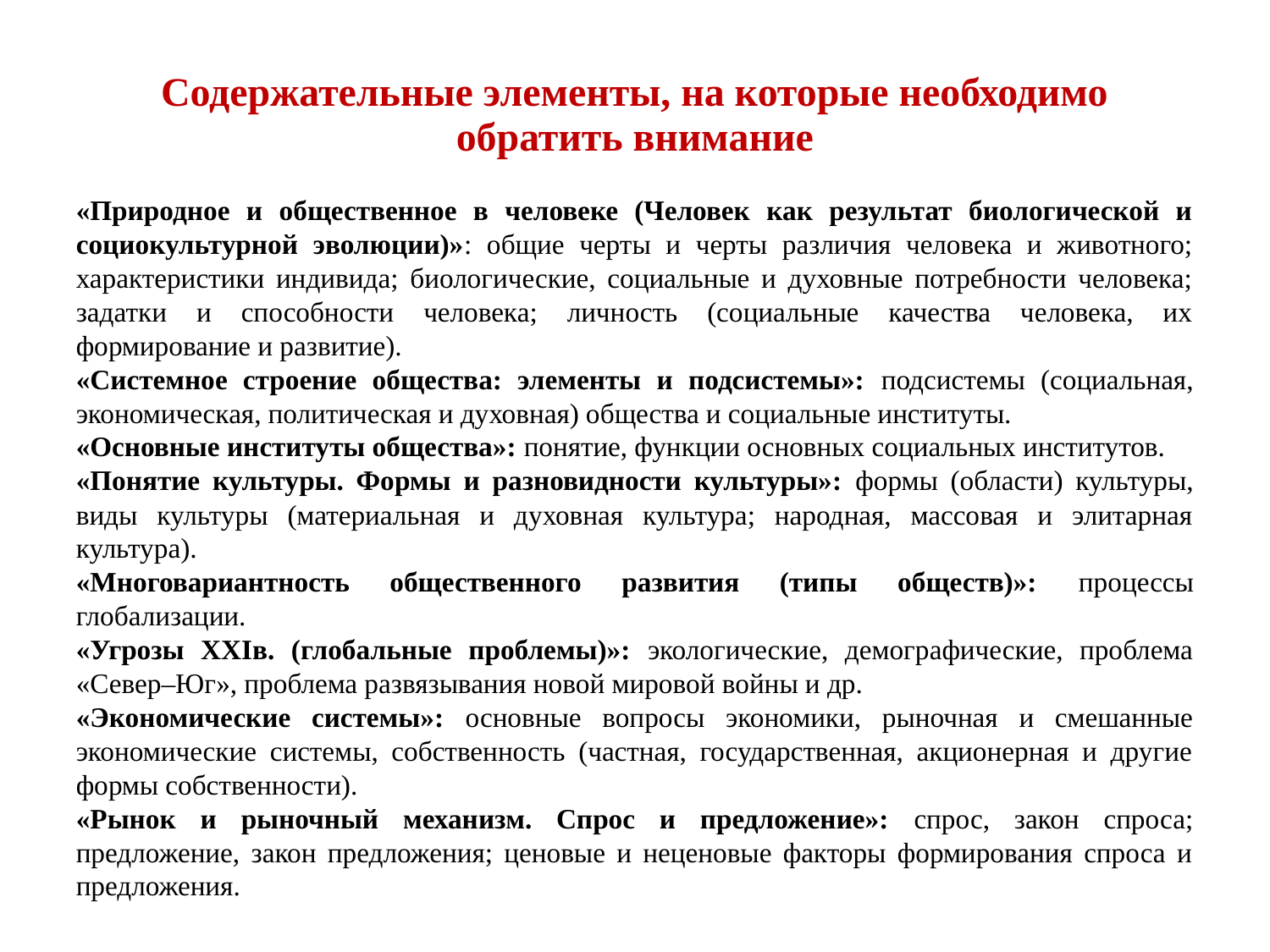

Содержательные элементы, на которые необходимо обратить внимание
«Природное и общественное в человеке (Человек как результат биологической и социокультурной эволюции)»: общие черты и черты различия человека и животного; характеристики индивида; биологические, социальные и духовные потребности человека; задатки и способности человека; личность (социальные качества человека, их формирование и развитие).
«Системное строение общества: элементы и подсистемы»: подсистемы (социальная, экономическая, политическая и духовная) общества и социальные институты.
«Основные институты общества»: понятие, функции основных социальных институтов.
«Понятие культуры. Формы и разновидности культуры»: формы (области) культуры, виды культуры (материальная и духовная культура; народная, массовая и элитарная культура).
«Многовариантность общественного развития (типы обществ)»: процессы глобализации.
«Угрозы XXIв. (глобальные проблемы)»: экологические, демографические, проблема «Север–Юг», проблема развязывания новой мировой войны и др.
«Экономические системы»: основные вопросы экономики, рыночная и смешанные экономические системы, собственность (частная, государственная, акционерная и другие формы собственности).
«Рынок и рыночный механизм. Спрос и предложение»: спрос, закон спроса; предложение, закон предложения; ценовые и неценовые факторы формирования спроса и предложения.